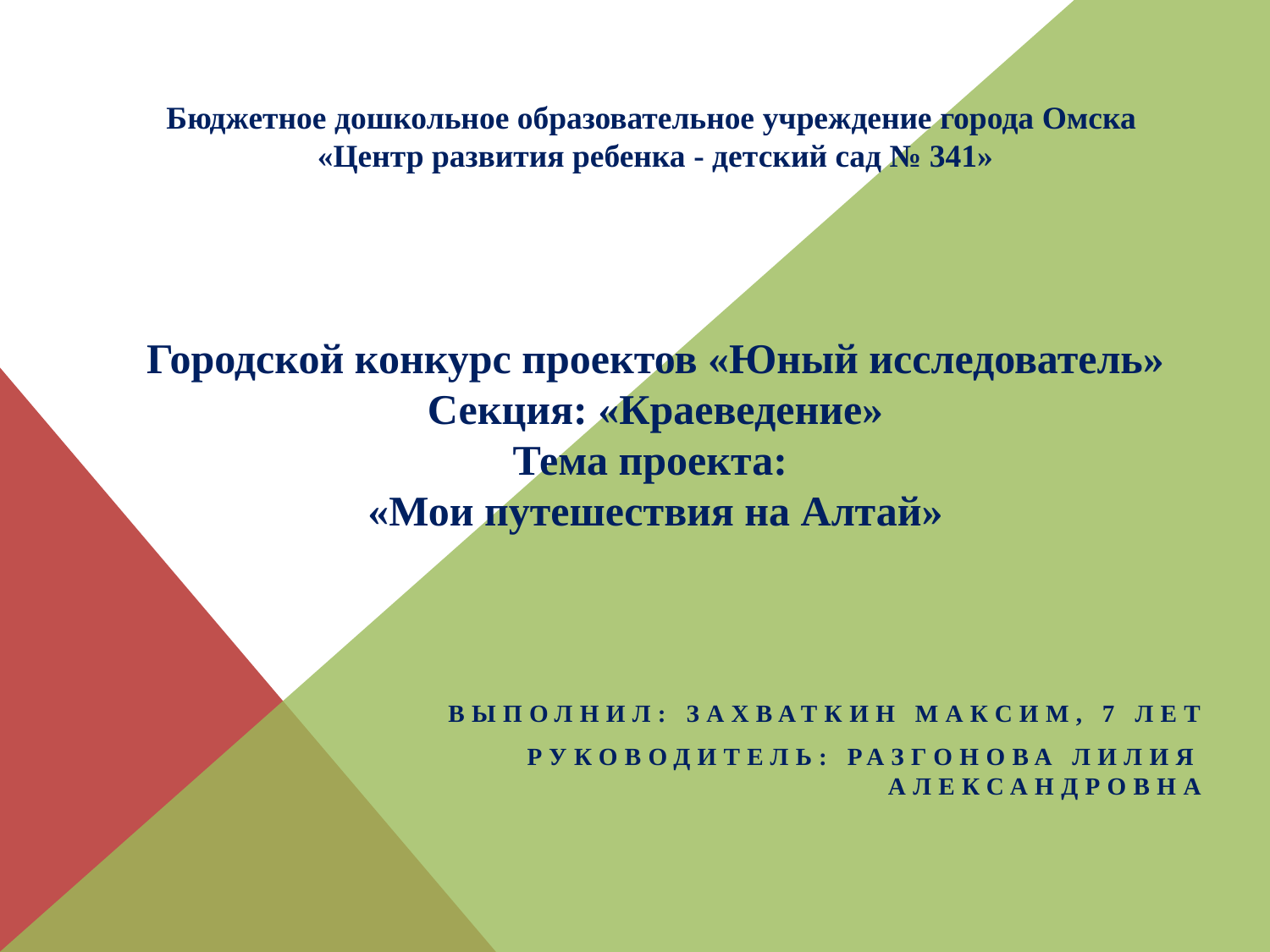

Бюджетное дошкольное образовательное учреждение города Омска
«Центр развития ребенка - детский сад № 341»
Городской конкурс проектов «Юный исследователь»
Секция: «Краеведение»
Тема проекта:
«Мои путешествия на Алтай»
Выполнил: Захваткин Максим, 7 лет
Руководитель: Разгонова Лилия Александровна